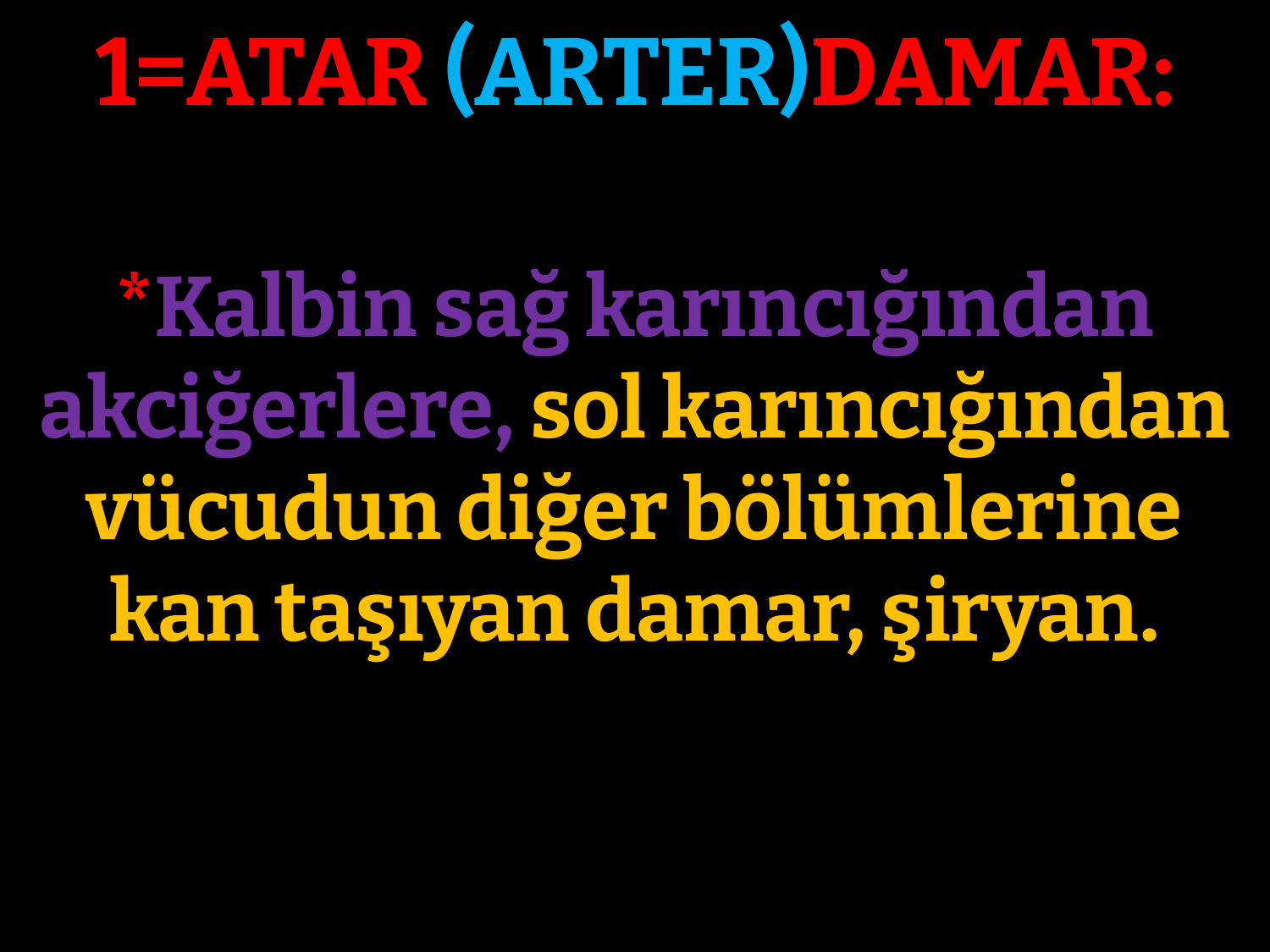

1=ATAR (ARTER)DAMAR:
*Kalbin sağ karıncığından akciğerlere, sol karıncığından vücudun diğer bölümlerine kan taşıyan damar, şiryan.

#